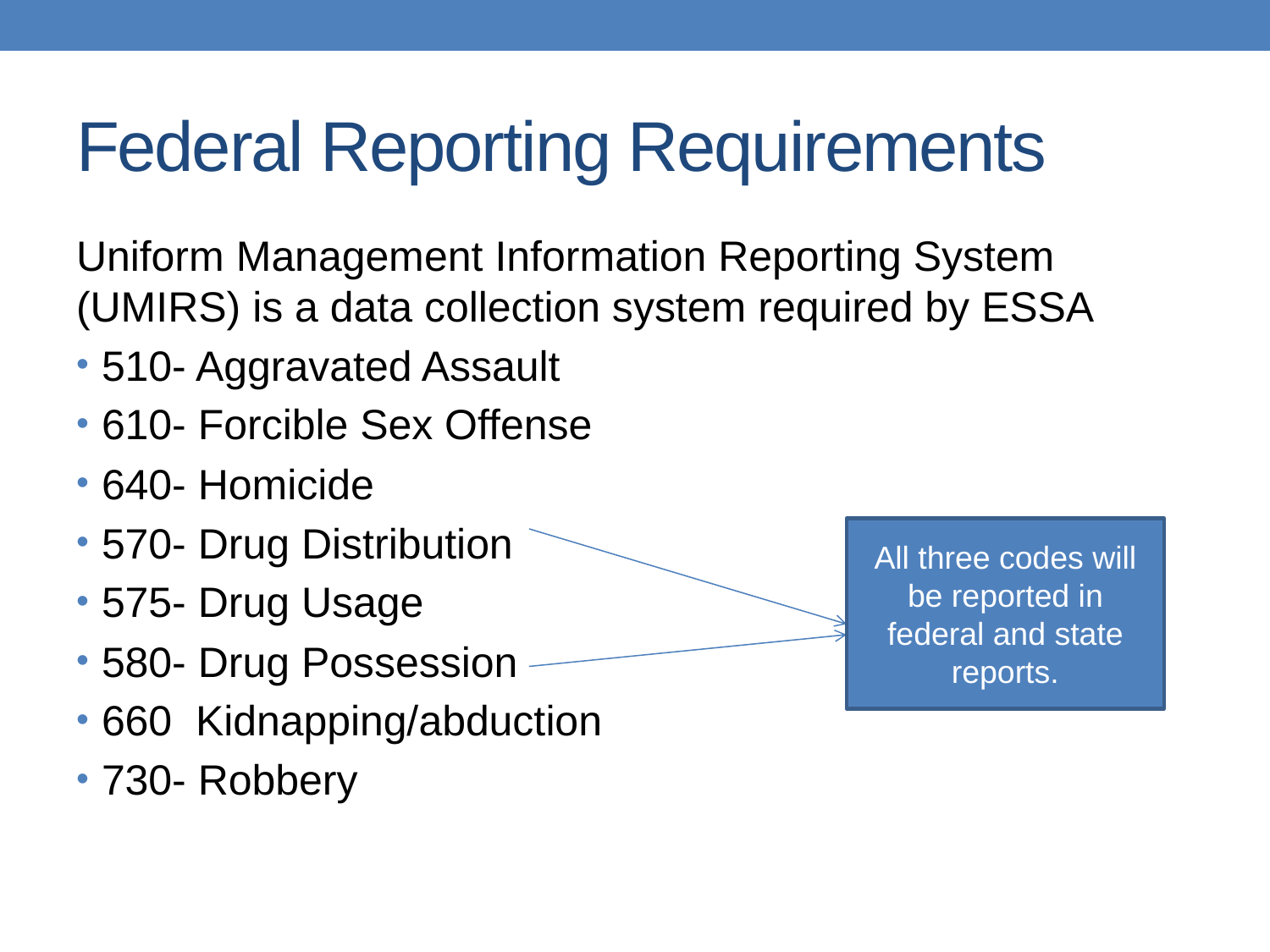

# Federal Reporting Requirements
Uniform Management Information Reporting System (UMIRS) is a data collection system required by ESSA
510- Aggravated Assault
610- Forcible Sex Offense
640- Homicide
570- Drug Distribution
575- Drug Usage
580- Drug Possession
660  Kidnapping/abduction
730- Robbery

All three codes will be reported in federal and state reports.